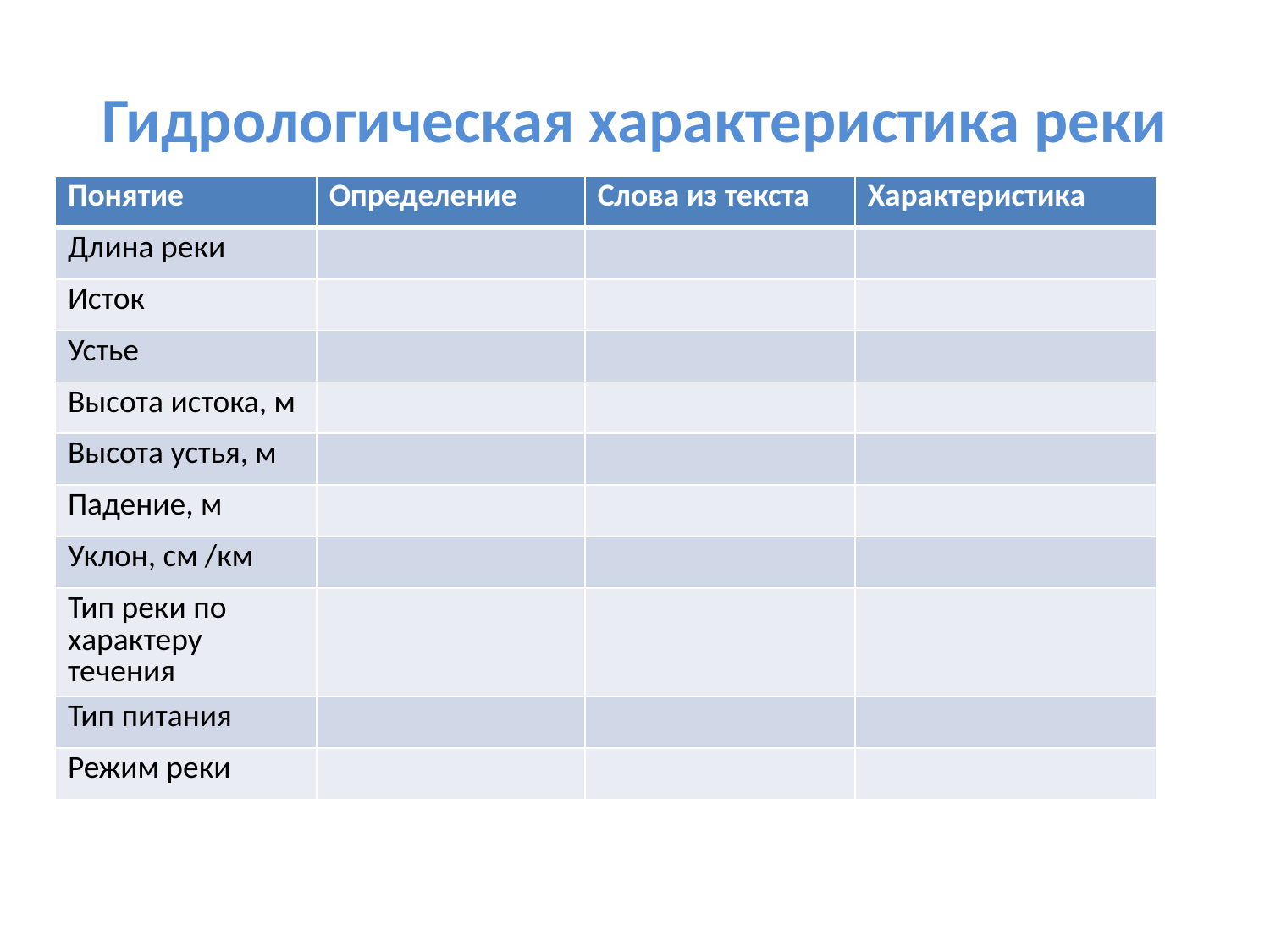

# Гидрологическая характеристика реки
| Понятие | Определение | Слова из текста | Характеристика |
| --- | --- | --- | --- |
| Длина реки |  |  |  |
| Исток |  |  |  |
| Устье |  |  |  |
| Высота истока, м |  |  |  |
| Высота устья, м |  |  |  |
| Падение, м |  |  |  |
| Уклон, см /км |  |  |  |
| Тип реки по характеру течения |  |  |  |
| Тип питания |  |  |  |
| Режим реки |  |  |  |